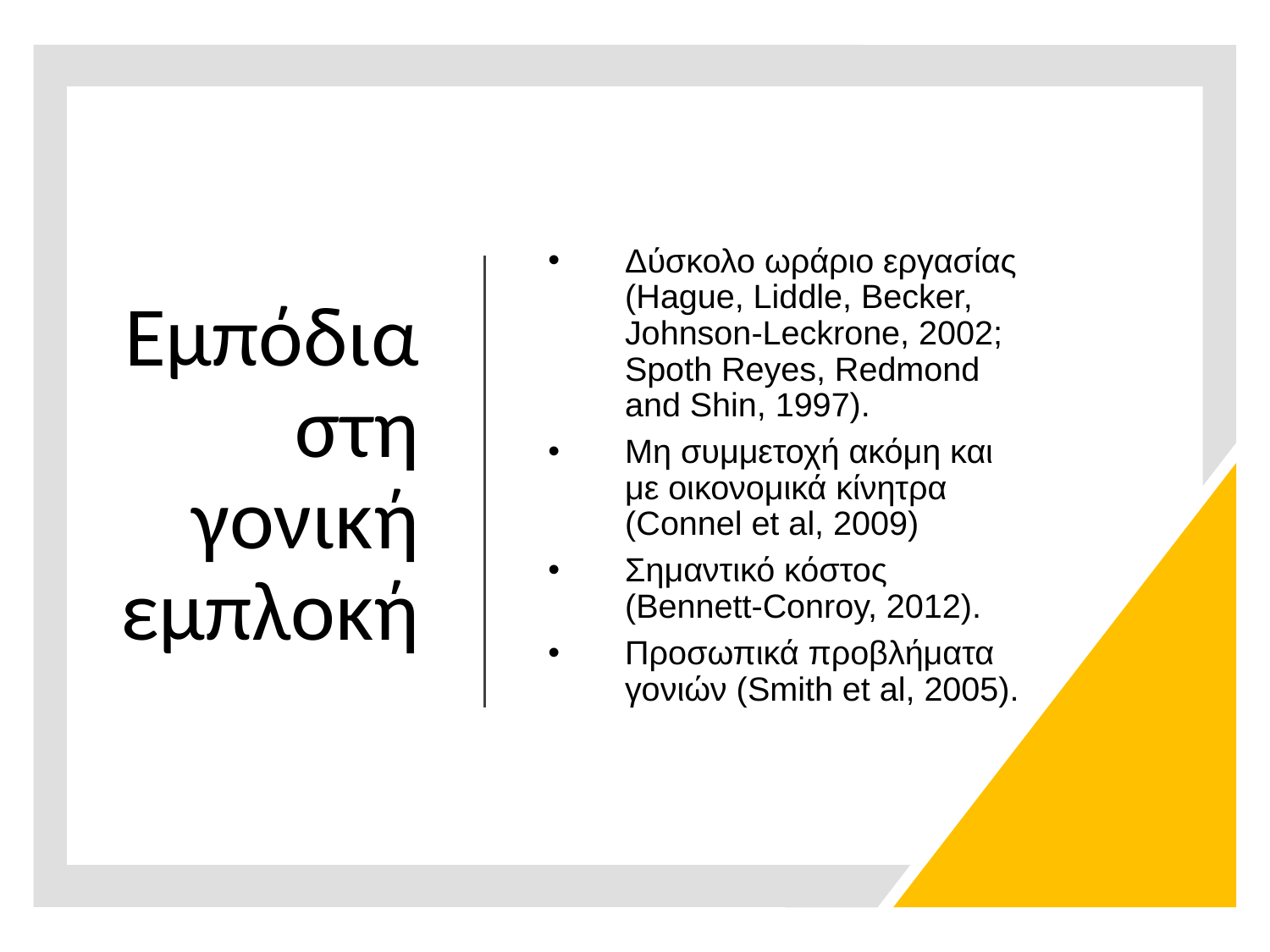

# Εμπόδια στη γονική εμπλοκή
Δύσκολο ωράριο εργασίας (Hague, Liddle, Becker, Johnson-Leckrone, 2002; Spoth Reyes, Redmond and Shin, 1997).
Μη συμμετοχή ακόμη και με οικονομικά κίνητρα (Connel et al, 2009)
Σημαντικό κόστος (Bennett-Conroy, 2012).
Προσωπικά προβλήματα γονιών (Smith et al, 2005).